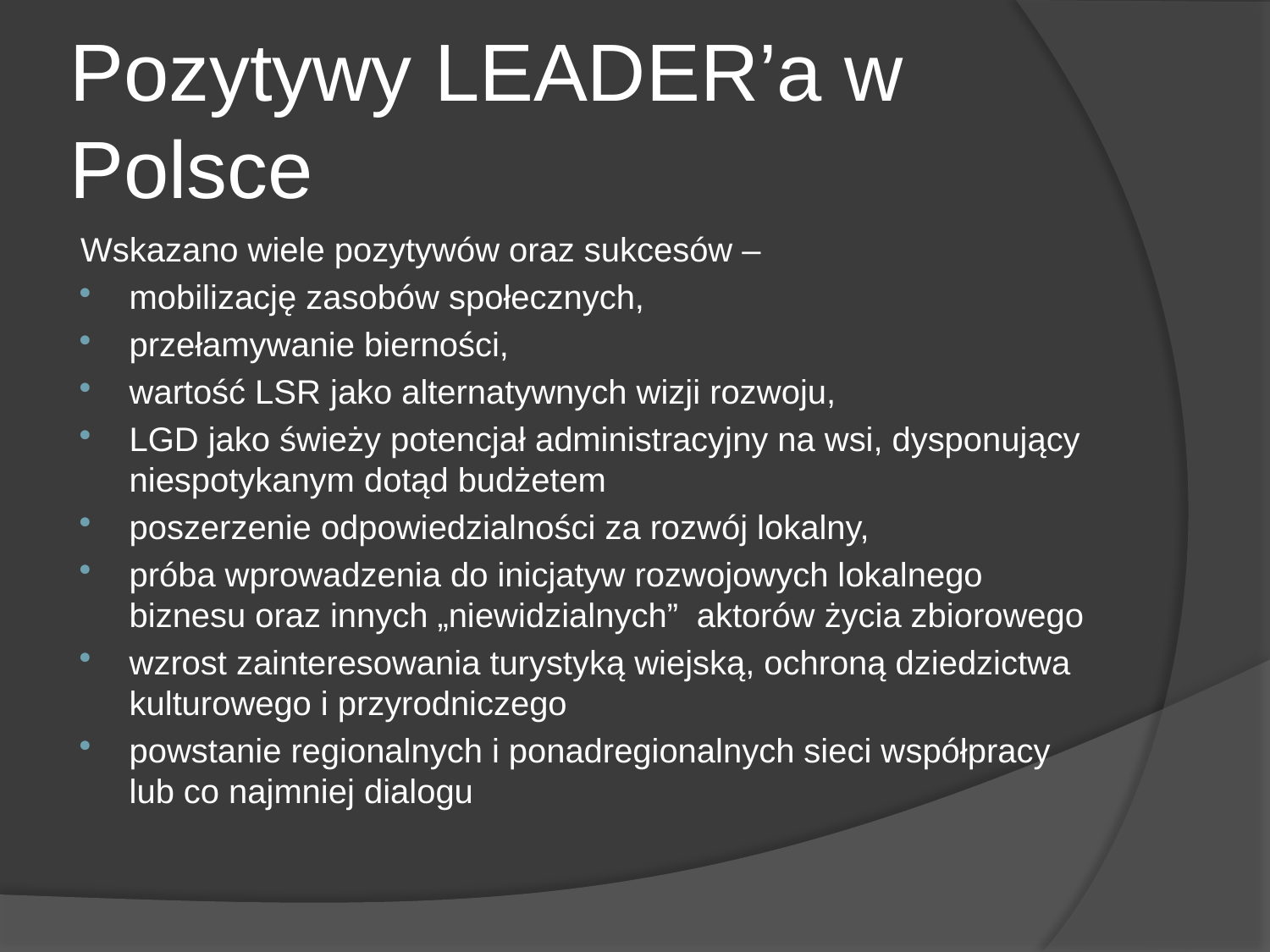

# Pozytywy LEADER’a w Polsce
Wskazano wiele pozytywów oraz sukcesów –
mobilizację zasobów społecznych,
przełamywanie bierności,
wartość LSR jako alternatywnych wizji rozwoju,
LGD jako świeży potencjał administracyjny na wsi, dysponujący niespotykanym dotąd budżetem
poszerzenie odpowiedzialności za rozwój lokalny,
próba wprowadzenia do inicjatyw rozwojowych lokalnego biznesu oraz innych „niewidzialnych”  aktorów życia zbiorowego
wzrost zainteresowania turystyką wiejską, ochroną dziedzictwa kulturowego i przyrodniczego
powstanie regionalnych i ponadregionalnych sieci współpracy  lub co najmniej dialogu